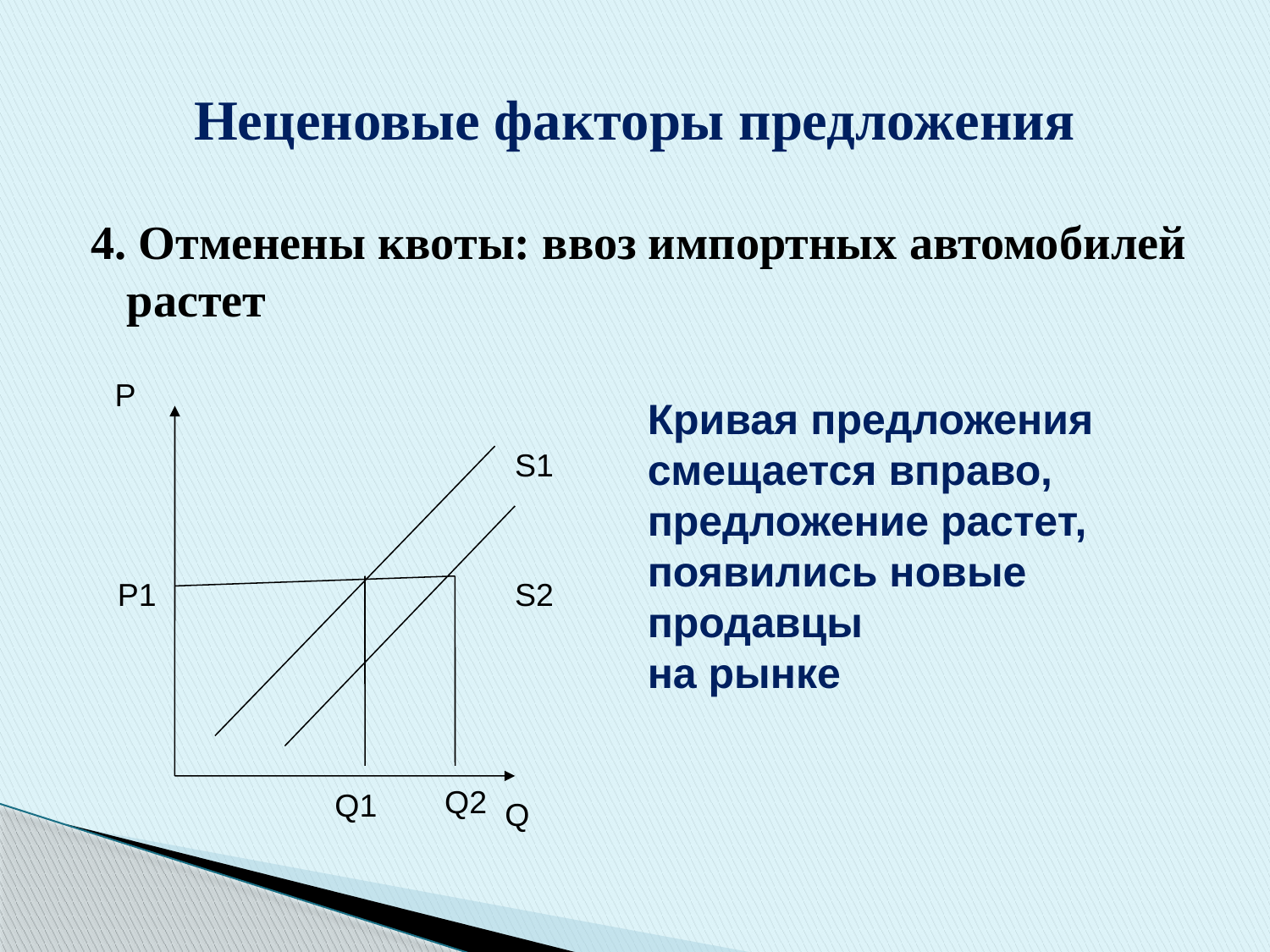

# Неценовые факторы предложения
4. Отменены квоты: ввоз импортных автомобилей растет
Р
Кривая предложения смещается вправо, предложение растет, появились новые продавцы
на рынке

S1

P1
S2

Q2
Q1
Q